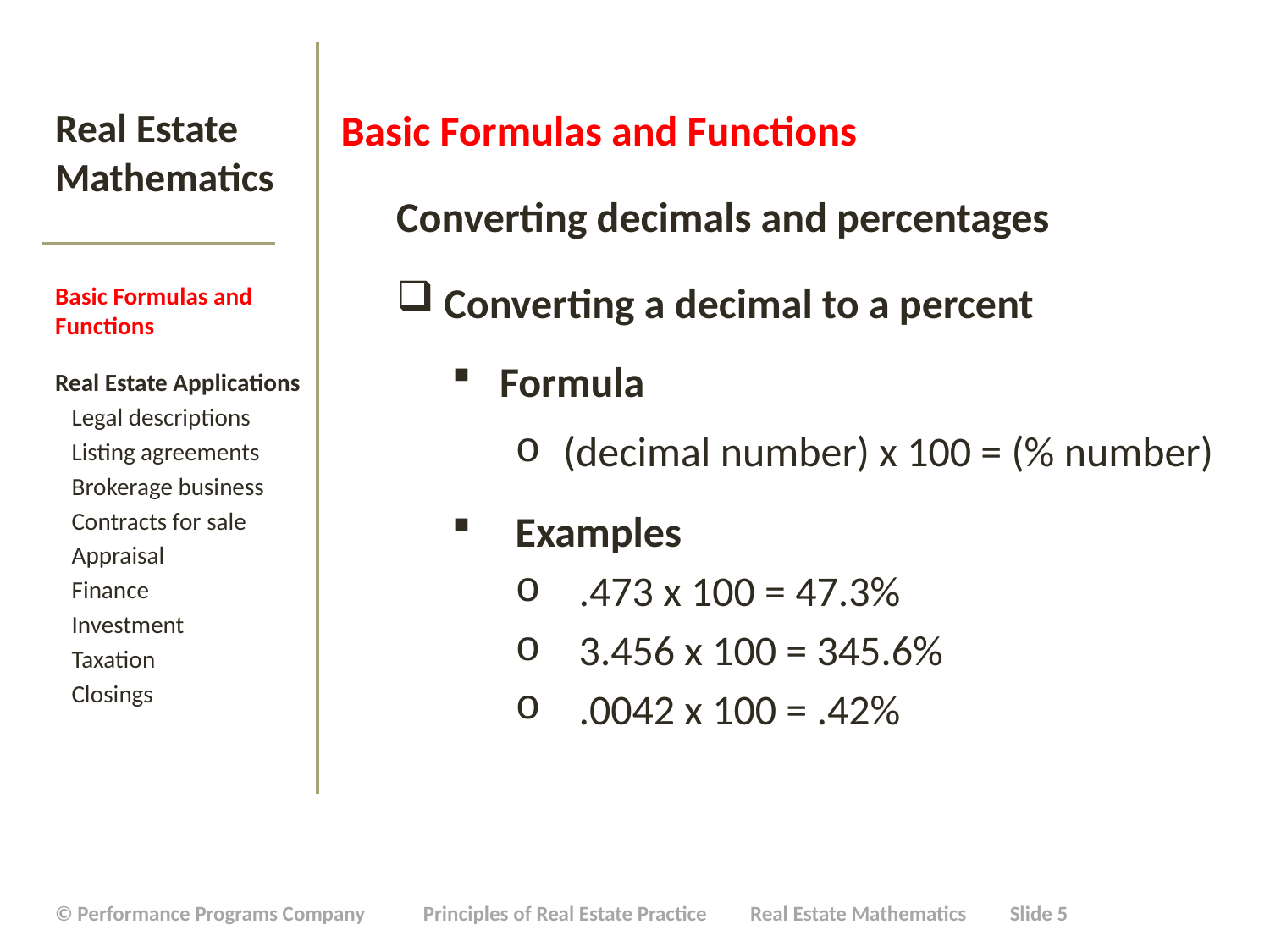

Basic Formulas and Functions

Converting decimals and percentages

Converting a decimal to a percent
Formula
(decimal number) x 100 = (% number)
Examples
.473 x 100 = 47.3%
3.456 x 100 = 345.6%
.0042 x 100 = .42%
# Real Estate Mathematics

Basic Formulas and Functions

Real Estate Applications
   Legal descriptions
   Listing agreements
   Brokerage business
   Contracts for sale
   Appraisal
   Finance
   Investment
   Taxation
   Closings

| © Performance Programs Company Principles of Real Estate Practice Real Estate Mathematics Slide 5 |
| --- |